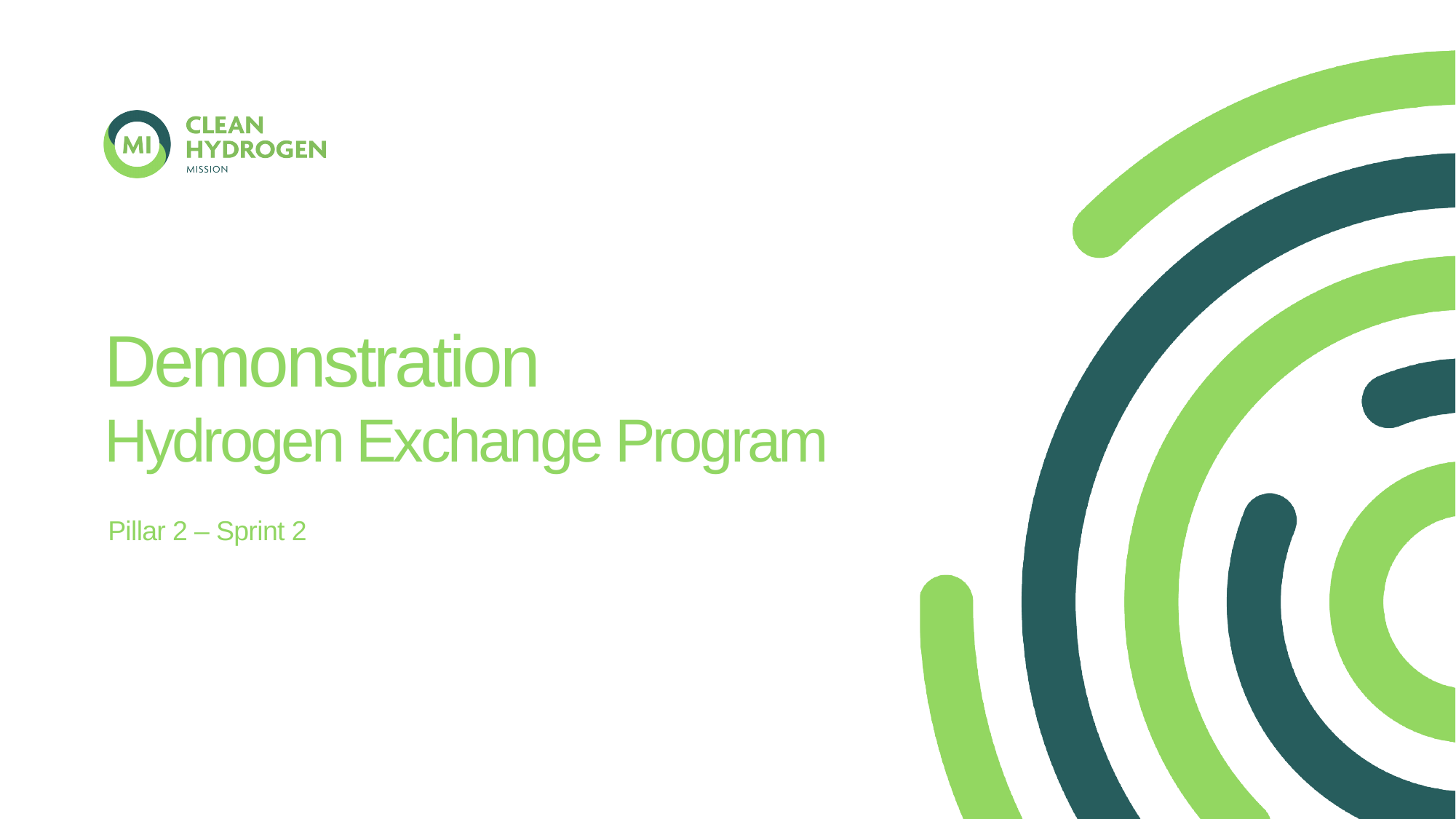

# Demonstration Hydrogen Exchange Program
Pillar 2 – Sprint 2